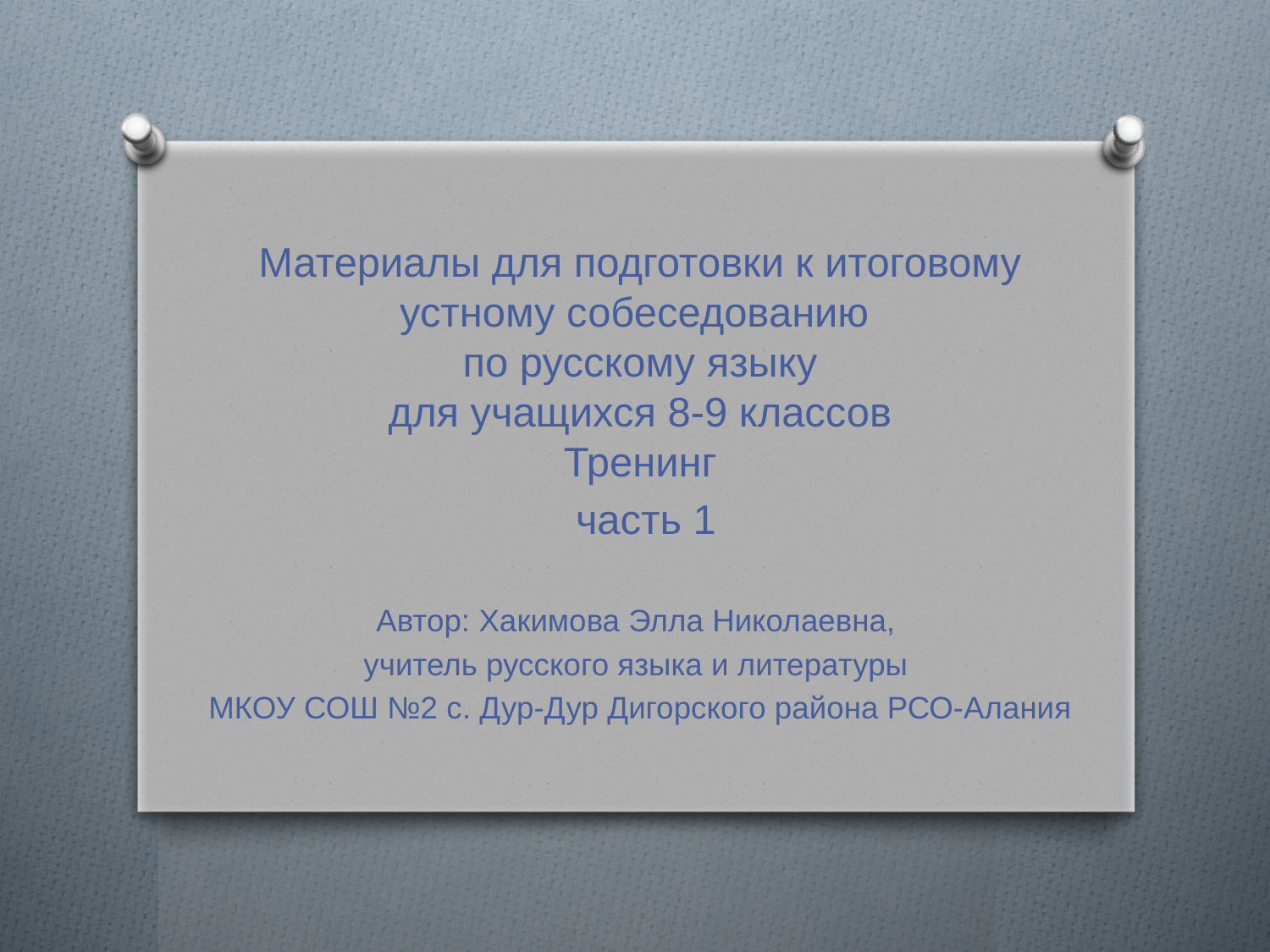

Материалы для подготовки к итоговому устному собеседованию
по русскому языку
для учащихся 8-9 классов
Тренинг
 часть 1
Автор: Хакимова Элла Николаевна,
учитель русского языка и литературы
МКОУ СОШ №2 с. Дур-Дур Дигорского района РСО-Алания
#